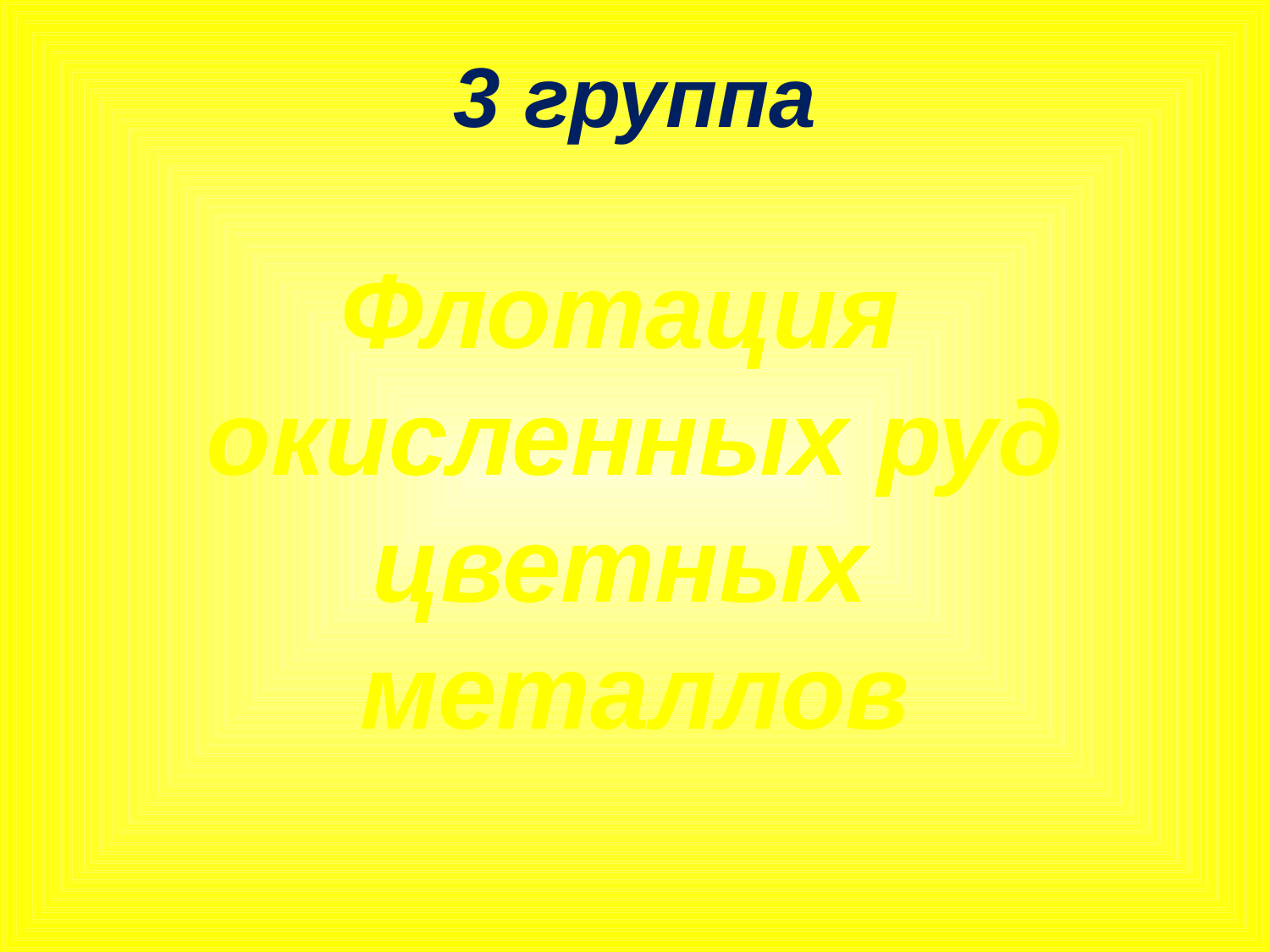

3 группа
Флотация
окисленных руд цветных
металлов